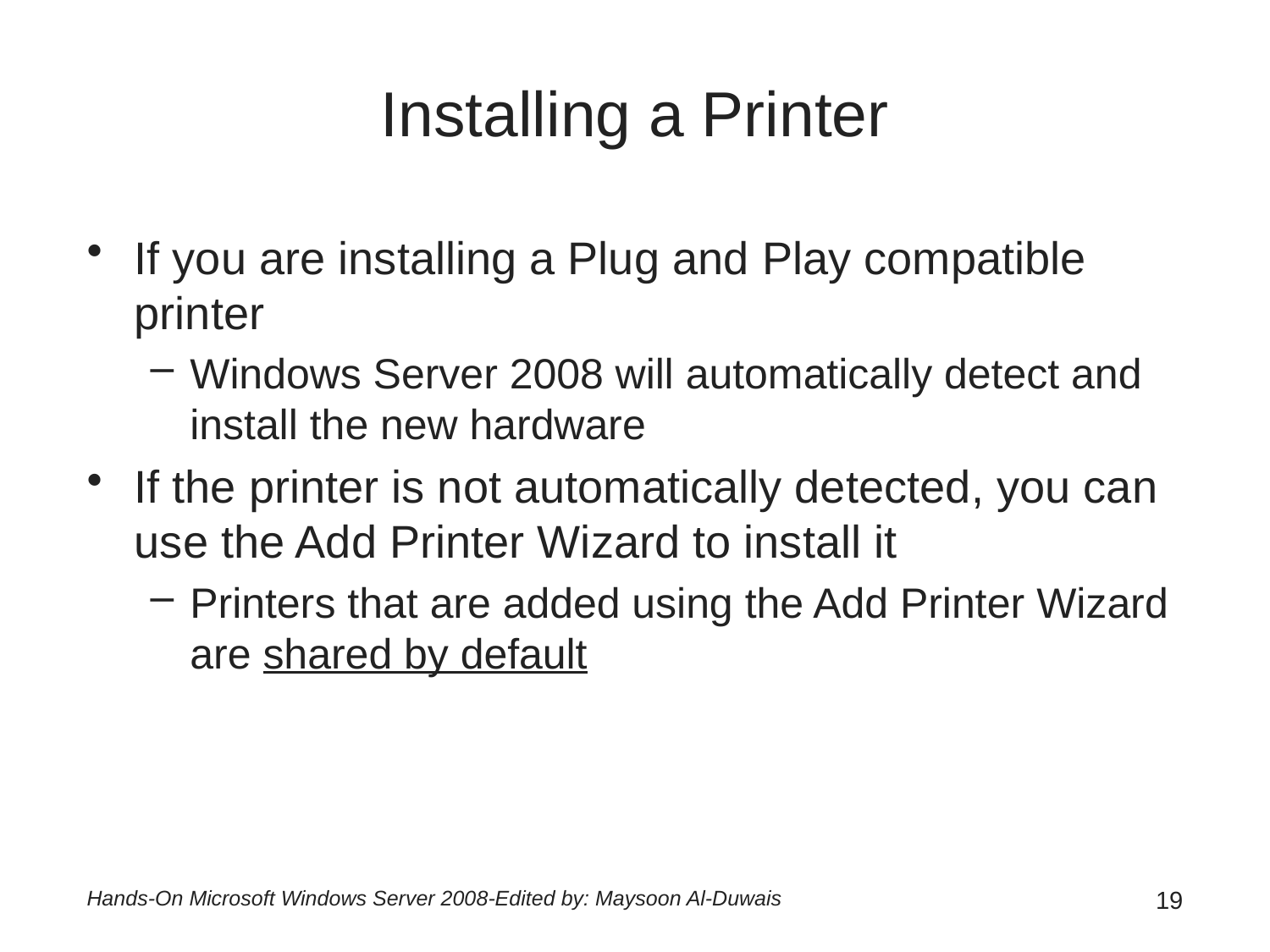

# Installing a Printer
If you are installing a Plug and Play compatible printer
Windows Server 2008 will automatically detect and install the new hardware
If the printer is not automatically detected, you can use the Add Printer Wizard to install it
Printers that are added using the Add Printer Wizard are shared by default

Hands-On Microsoft Windows Server 2008-Edited by: Maysoon Al-Duwais
19